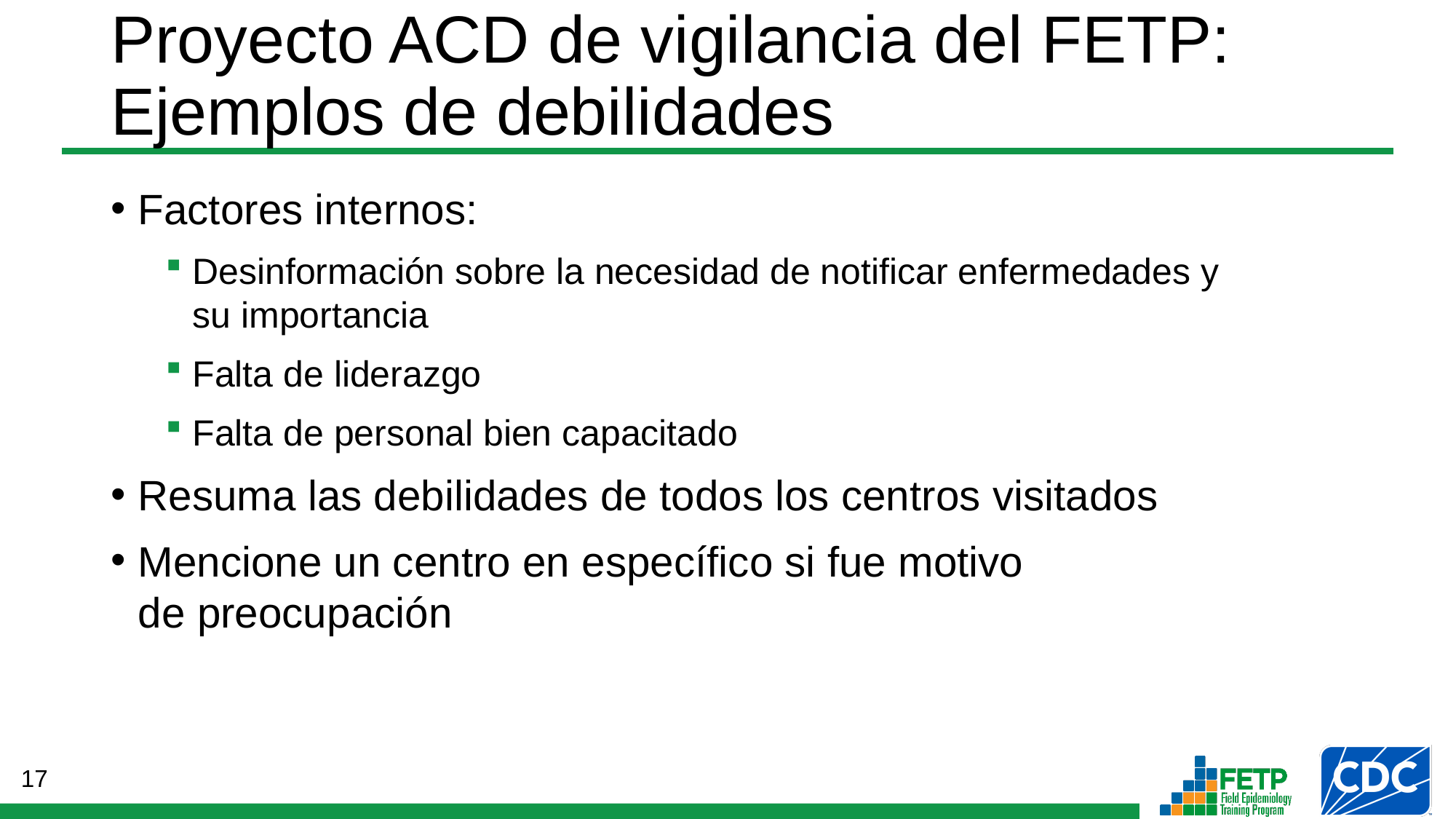

# Proyecto ACD de vigilancia del FETP: Ejemplos de debilidades
Factores internos:
Desinformación sobre la necesidad de notificar enfermedades y
su importancia
Falta de liderazgo
Falta de personal bien capacitado
Resuma las debilidades de todos los centros visitados
Mencione un centro en específico si fue motivo
de preocupación